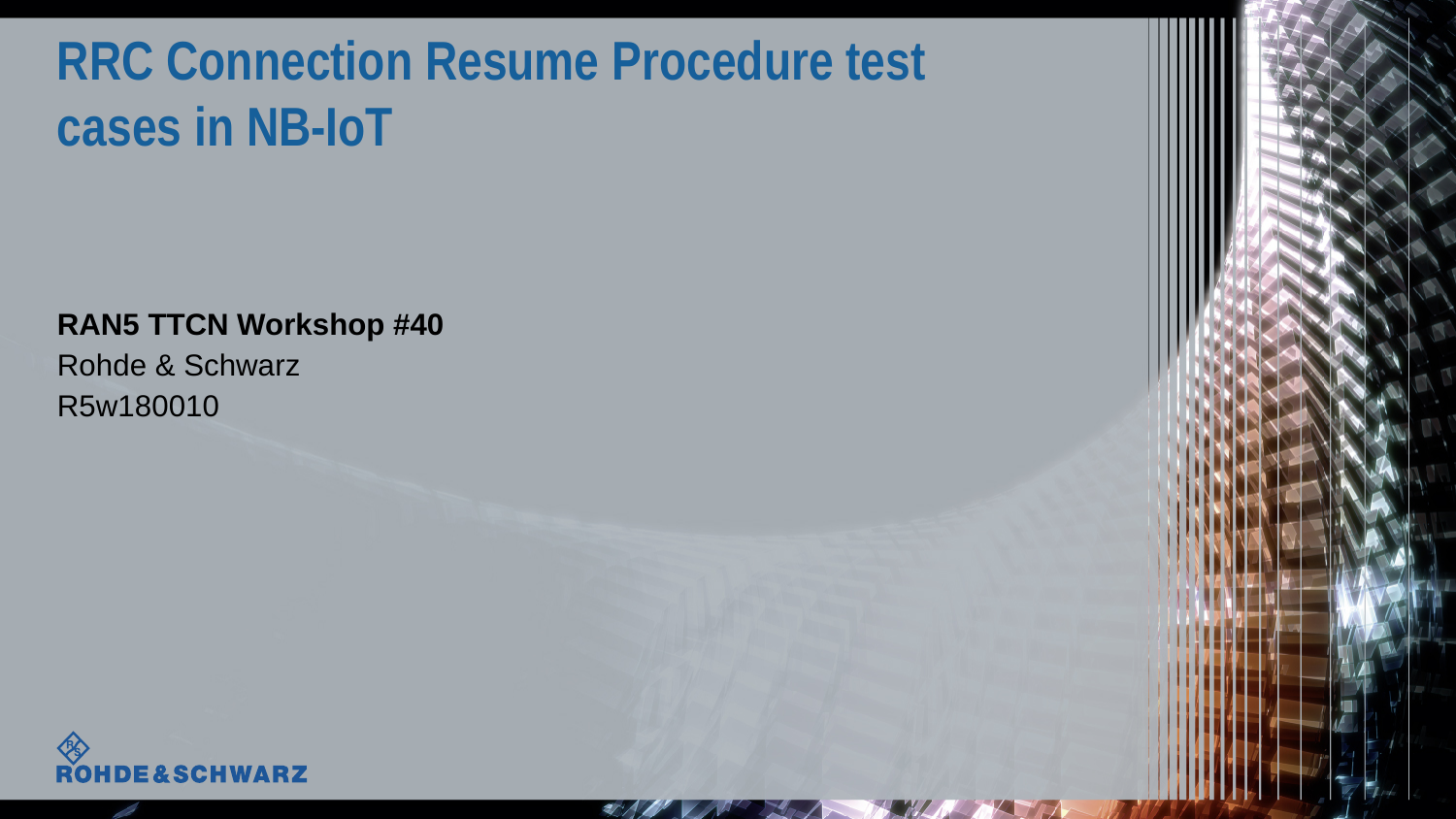

# RRC Connection Resume Procedure test cases in NB-IoT
RAN5 TTCN Workshop #40
Rohde & Schwarz
R5w180010